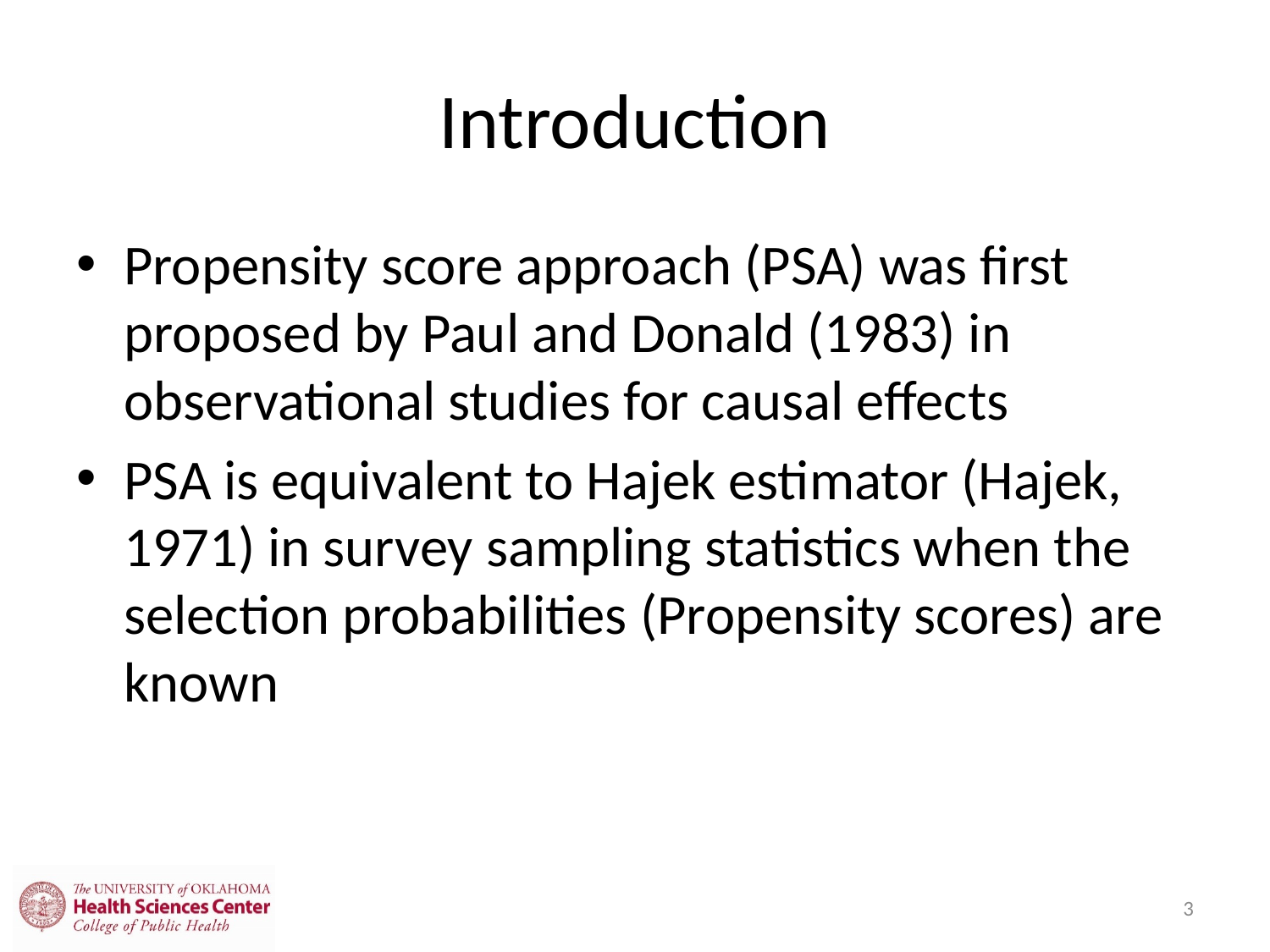

# Introduction
Propensity score approach (PSA) was first proposed by Paul and Donald (1983) in observational studies for causal effects
PSA is equivalent to Hajek estimator (Hajek, 1971) in survey sampling statistics when the selection probabilities (Propensity scores) are known
3